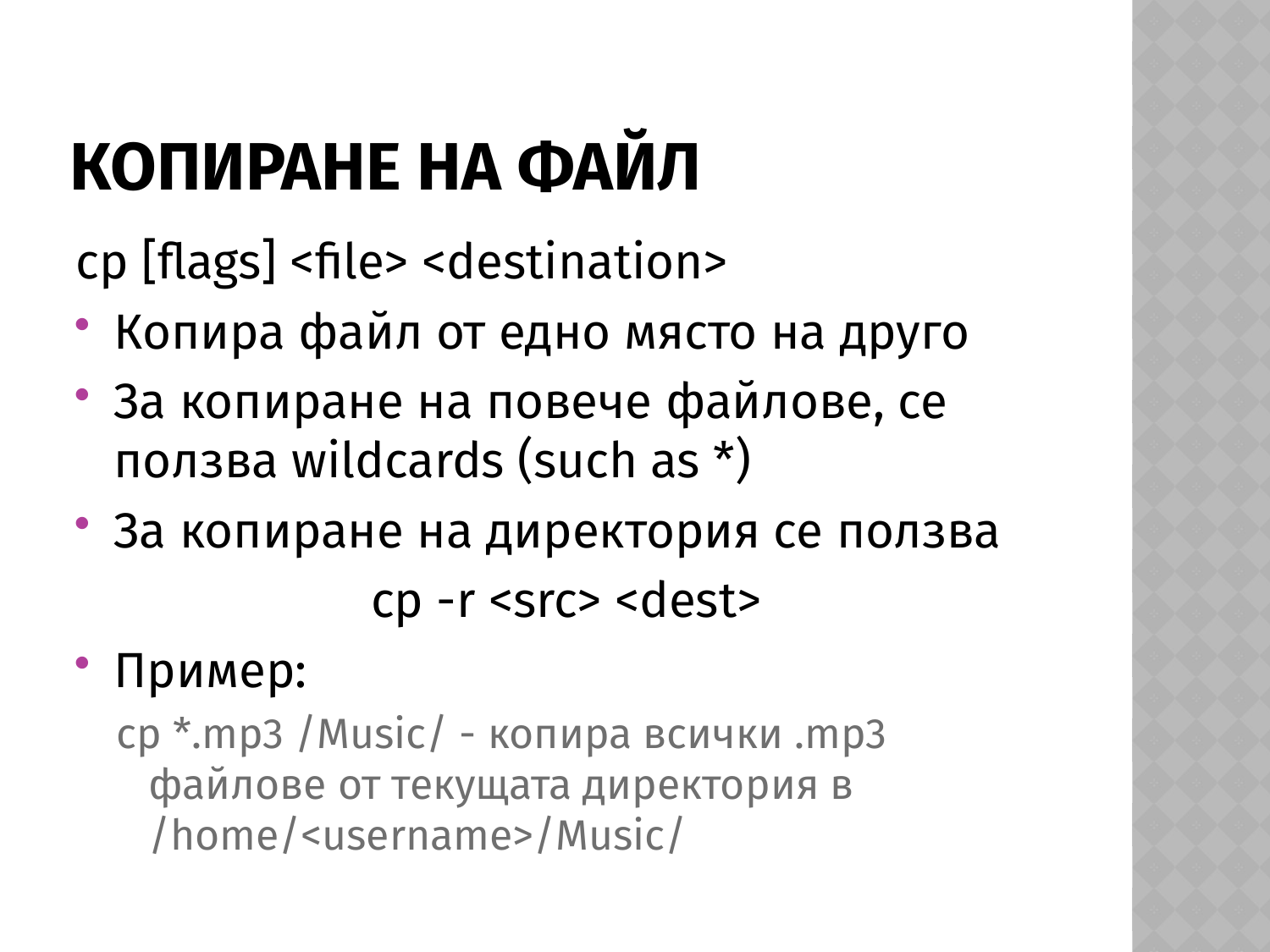

# Копиране на файл
cp [flags] <file> <destination>
Копира файл от едно място на друго
За копиране на повече файлове, се ползва wildcards (such as *)
За копиране на директория се ползва
cp -r <src> <dest>
Пример:
cp *.mp3 /Music/ - копира всички .mp3 файлове от текущата директория в /home/<username>/Music/